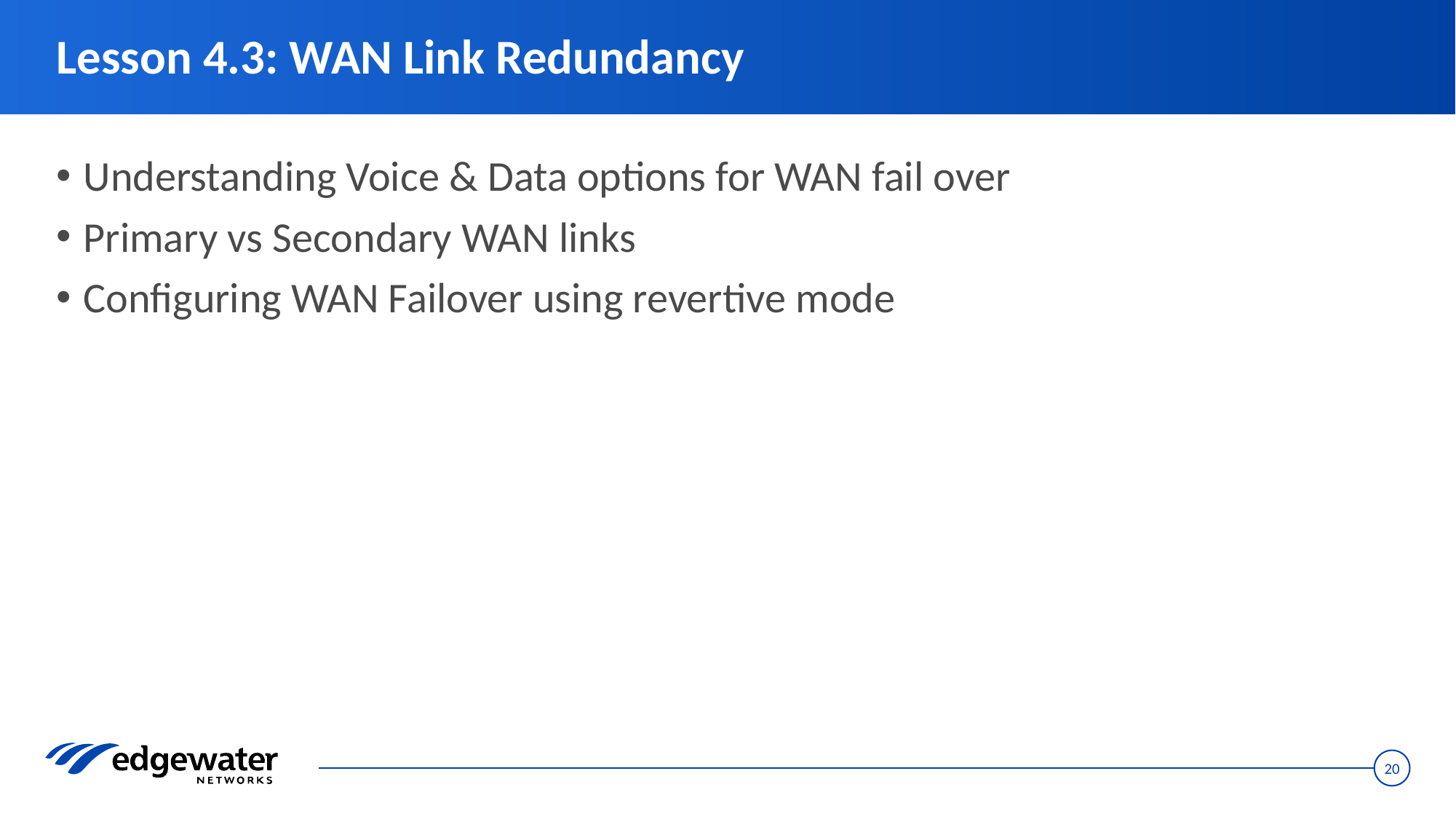

# Lesson 4.3: WAN Link Redundancy
Understanding Voice & Data options for WAN fail over
Primary vs Secondary WAN links
Configuring WAN Failover using revertive mode